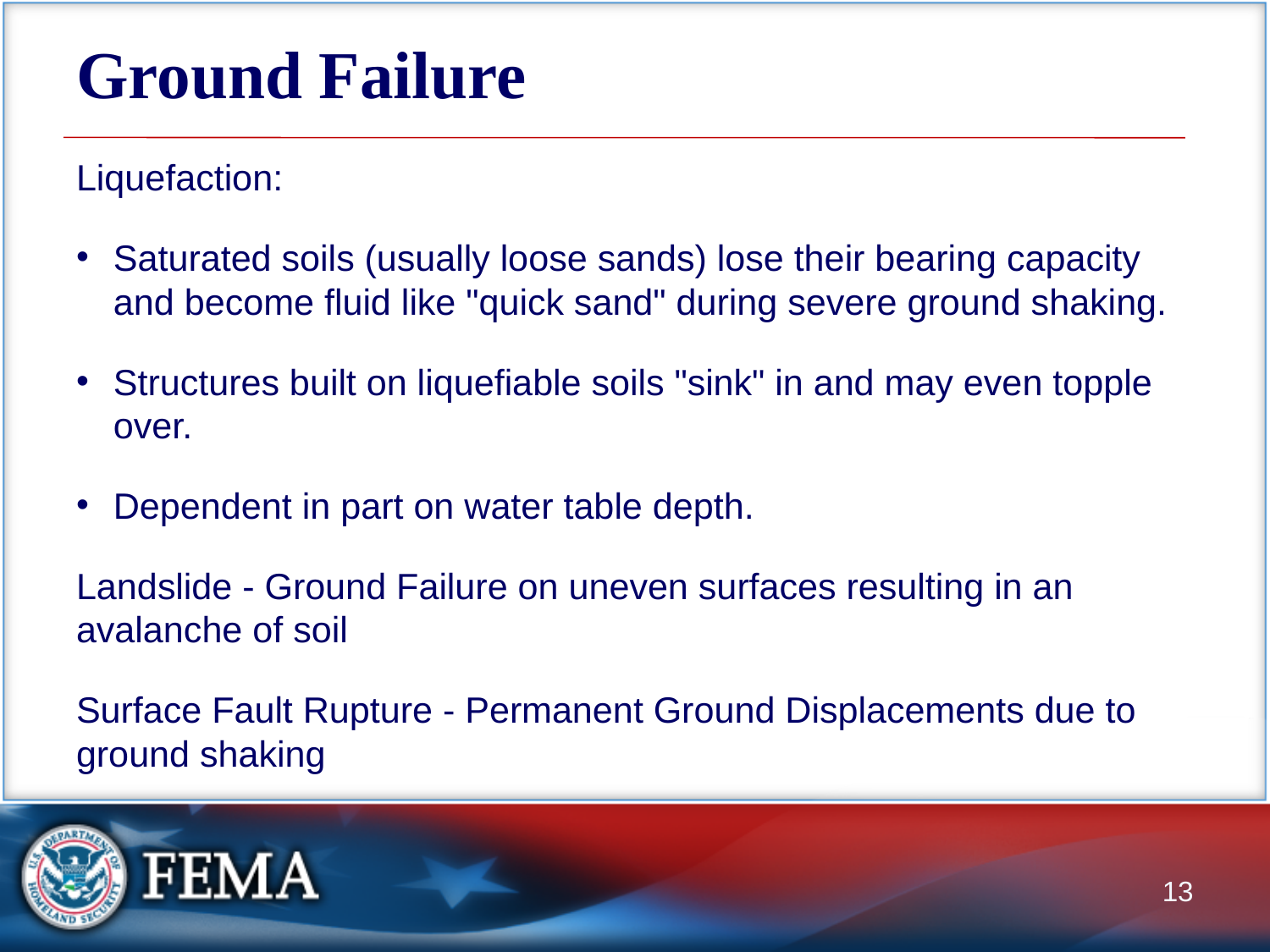

# Ground Failure
Liquefaction:
Saturated soils (usually loose sands) lose their bearing capacity and become fluid like "quick sand" during severe ground shaking.
Structures built on liquefiable soils "sink" in and may even topple over.
Dependent in part on water table depth.
Landslide - Ground Failure on uneven surfaces resulting in an avalanche of soil
Surface Fault Rupture - Permanent Ground Displacements due to ground shaking
13